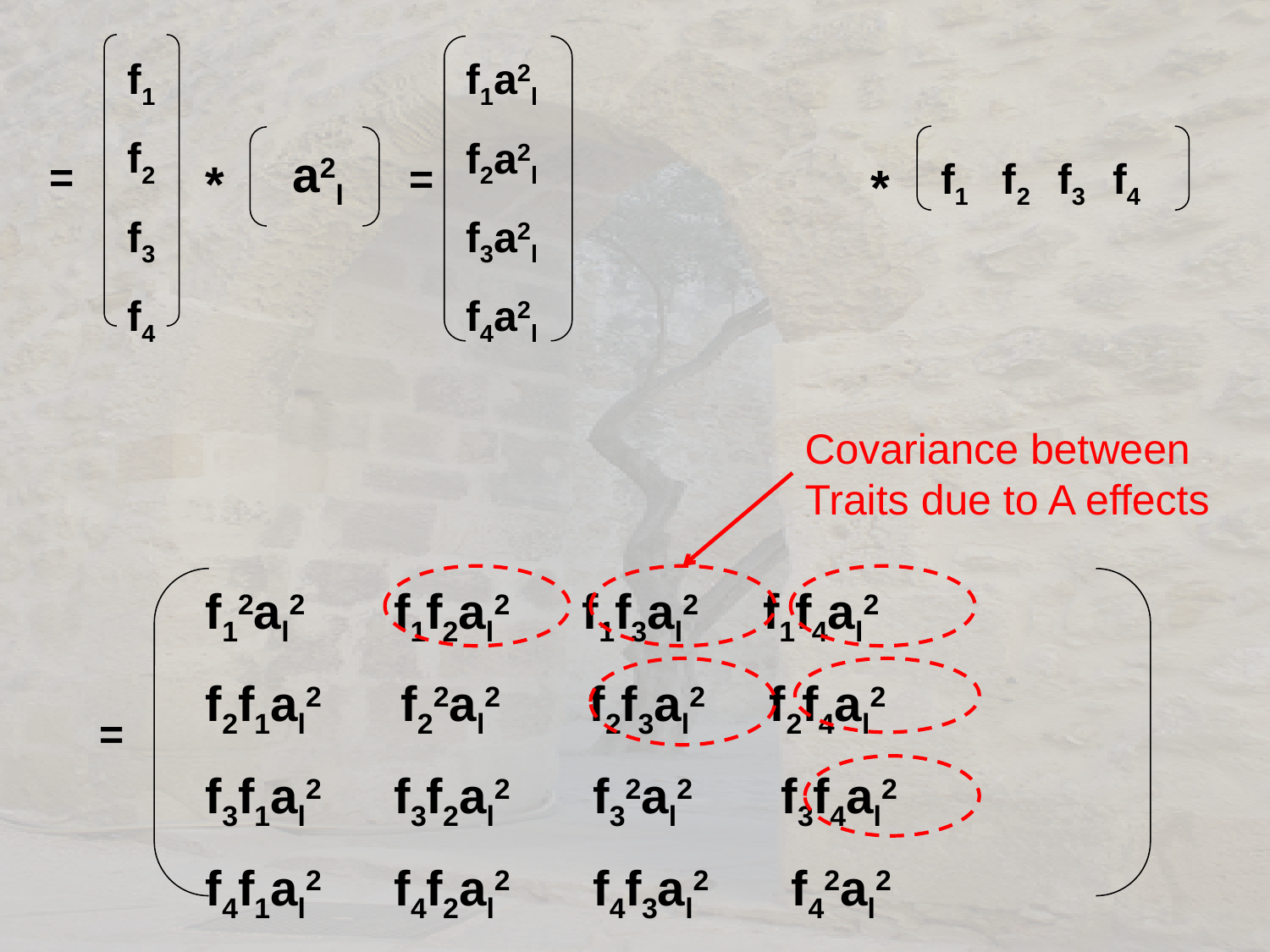

f1
f2
f3
f4

f1a2l
f2a2l
f3a2l
f4a2l
 =

f1     f2    f3    f4
 *

a2l
 =
 *
Covariance between
Traits due to A effects

f12al2           f1f2al2         f1f3al2        f1f4al2
f2f1al2       f22al2           f2f3al2        f2f4al2
f3f1al2         f3f2al2      f32al2           f3f4al2
f4f1al2         f4f2al2      f4f3al2      f42al2
 =